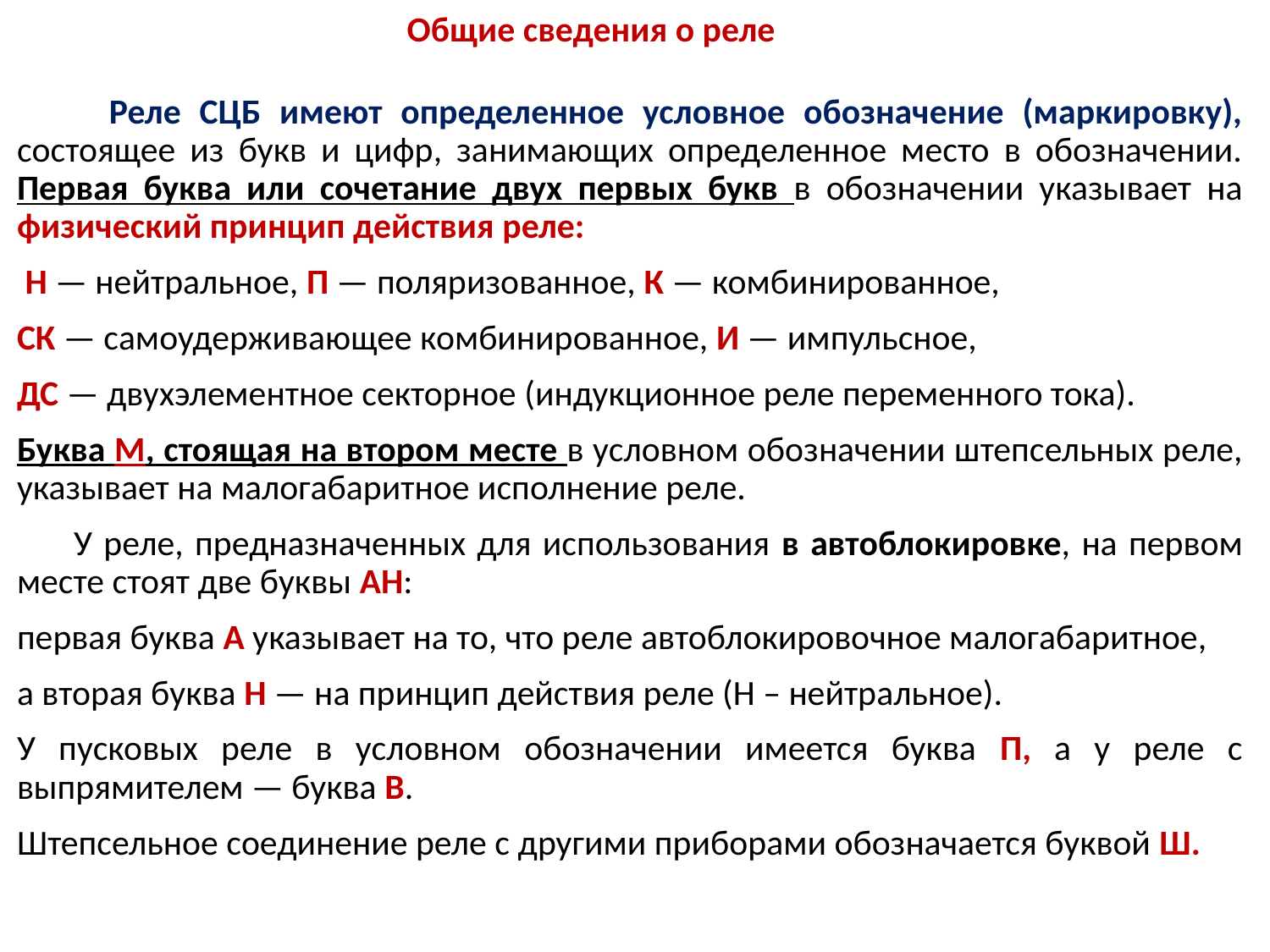

# Общие сведения о реле
     Реле СЦБ имеют определенное условное обозначение (маркировку), состоящее из букв и цифр, занимающих определенное место в обозначении. Первая буква или сочетание двух первых букв в обозначении указывает на физический принцип действия реле:
 Н — нейтральное, П — поляризованное, К — комбинированное,
СК — самоудерживающее комбинированное, И — импульсное,
ДС — двухэлементное секторное (индукционное реле переменного тока).
Буква М, стоящая на втором месте в условном обозначении штепсельных реле, указывает на малогабаритное исполнение реле.
     У реле, предназначенных для использования в автоблокировке, на первом месте стоят две буквы АН:
первая буква А указывает на то, что реле автоблокировочное малогабаритное,
а вторая буква Н — на принцип действия реле (Н – нейтральное).
У пусковых реле в условном обозначении имеется буква П, а у реле с выпрямителем — буква В.
Штепсельное соединение реле с другими приборами обозначается буквой Ш.